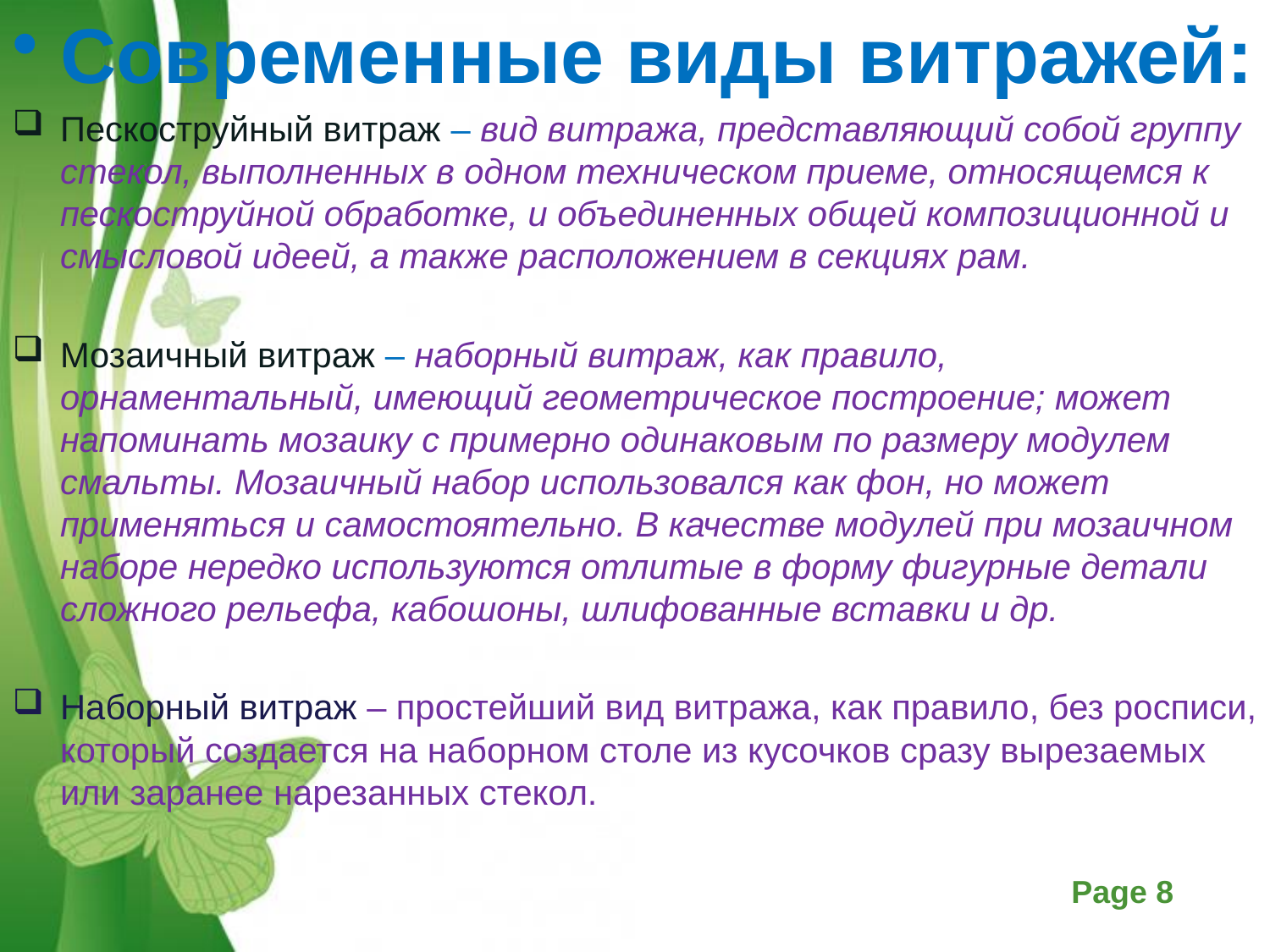

Современные виды витражей:
Пескоструйный витраж – вид витража, представляющий собой группу стекол, выполненных в одном техническом приеме, относящемся к пескоструйной обработке, и объединенных общей композиционной и смысловой идеей, а также расположением в секциях рам.

Мозаичный витраж – наборный витраж, как правило, орнаментальный, имеющий геометрическое построение; может напоминать мозаику с примерно одинаковым по размеру модулем смальты. Мозаичный набор использовался как фон, но может применяться и самостоятельно. В качестве модулей при мозаичном наборе нередко используются отлитые в форму фигурные детали сложного рельефа, кабошоны, шлифованные вставки и др.

Наборный витраж – простейший вид витража, как правило, без росписи, который создается на наборном столе из кусочков сразу вырезаемых или заранее нарезанных стекол.

#